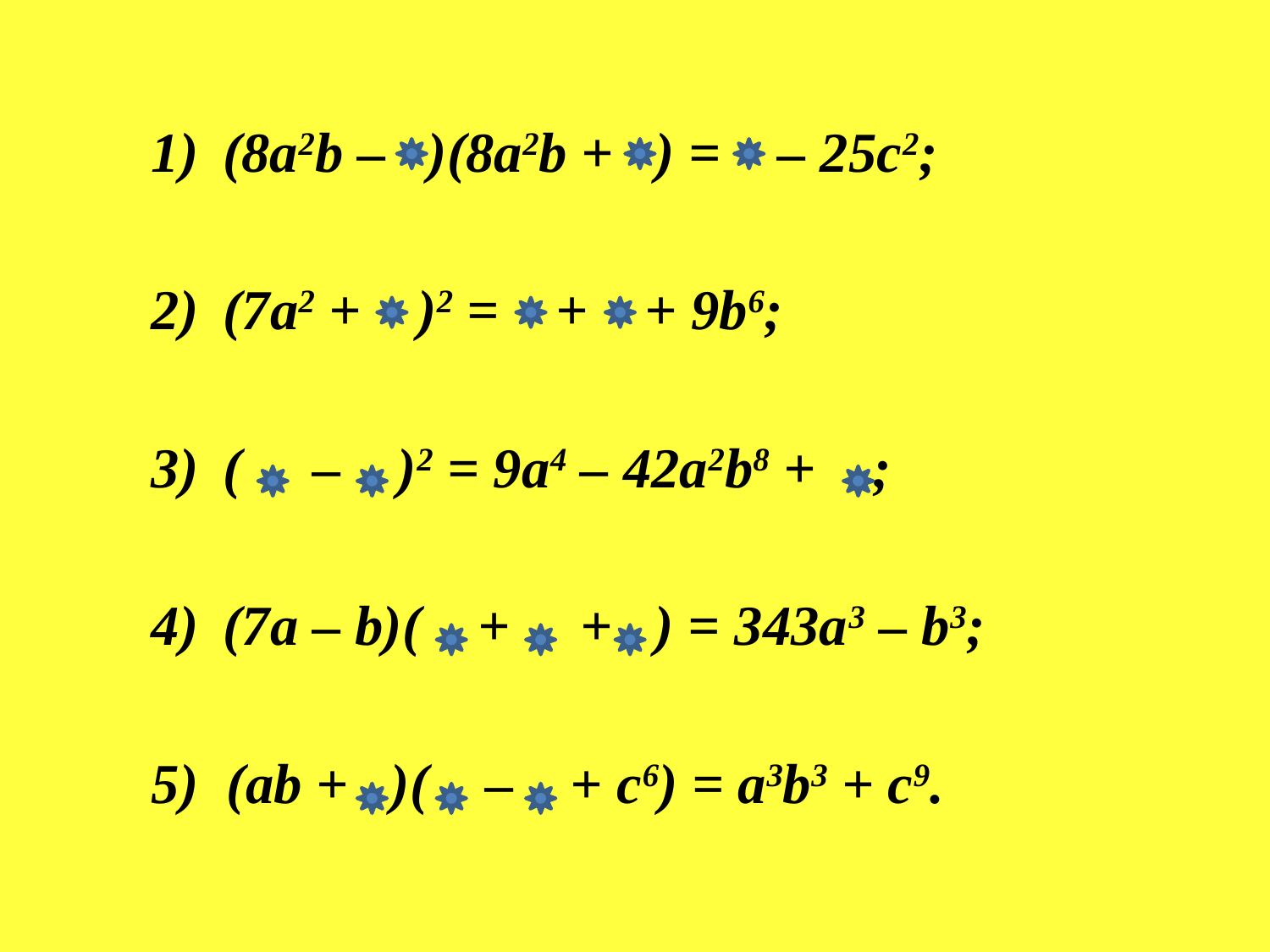

(8а2b –   )(8а2b +   ) =    – 25c2;

(7a2 +    )2 =    +    + 9b6;

(     –    )2 = 9a4 – 42a2b8 +    ;

(7a – b)(    +     +   ) = 343a3 – b3;

5)  (ab +   )(    –    + c6) = a3b3 + c9.